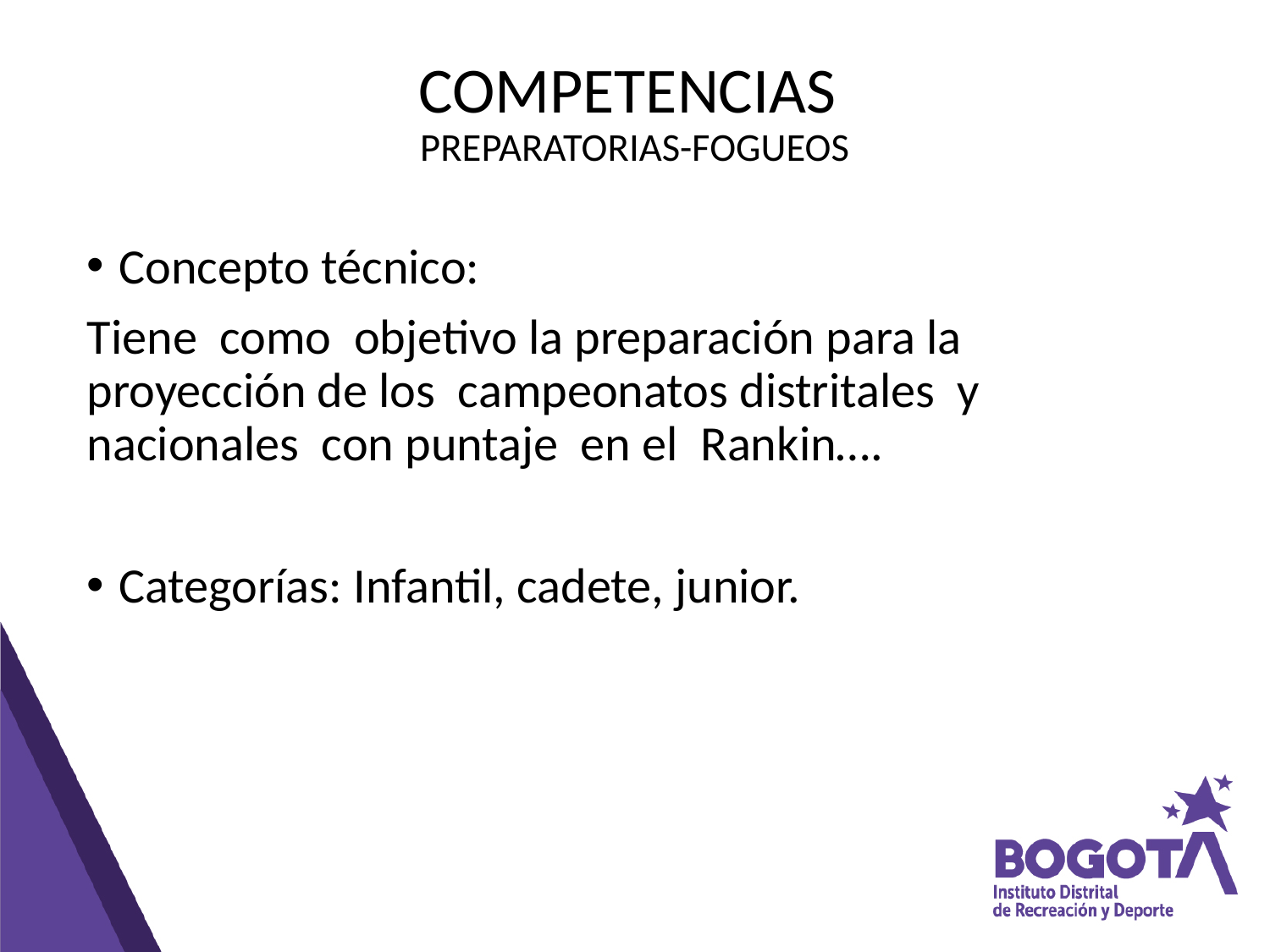

# COMPETENCIAS PREPARATORIAS-FOGUEOS
Concepto técnico:
Tiene  como  objetivo la preparación para la proyección de los  campeonatos distritales  y  nacionales  con puntaje  en el  Rankin….

Categorías: Infantil, cadete, junior.